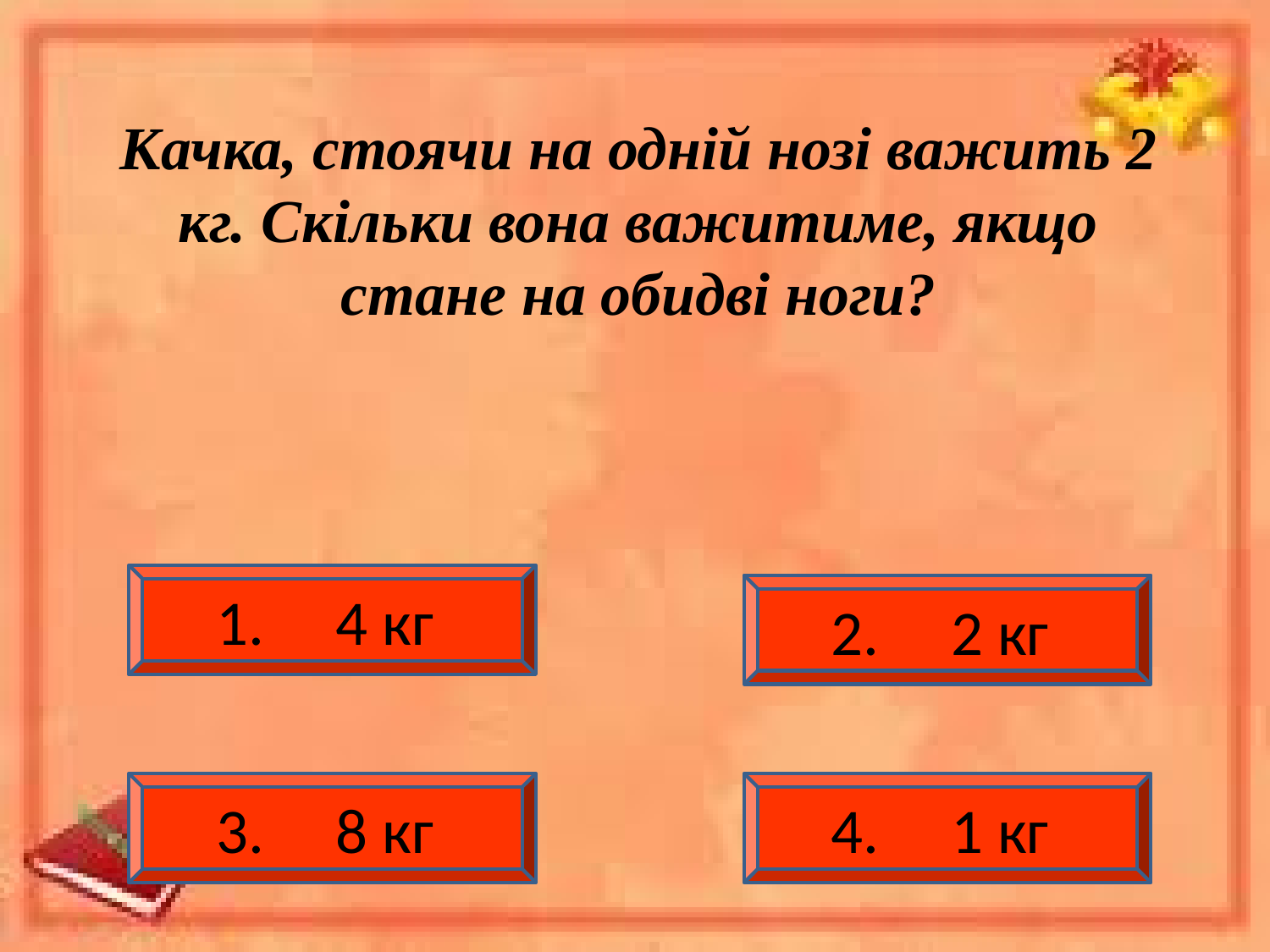

# Качка, стоячи на одній нозі важить 2 кг. Скільки вона важитиме, якщо стане на обидві ноги?
1.     4 кг
2.     2 кг
3.     8 кг
4.     1 кг